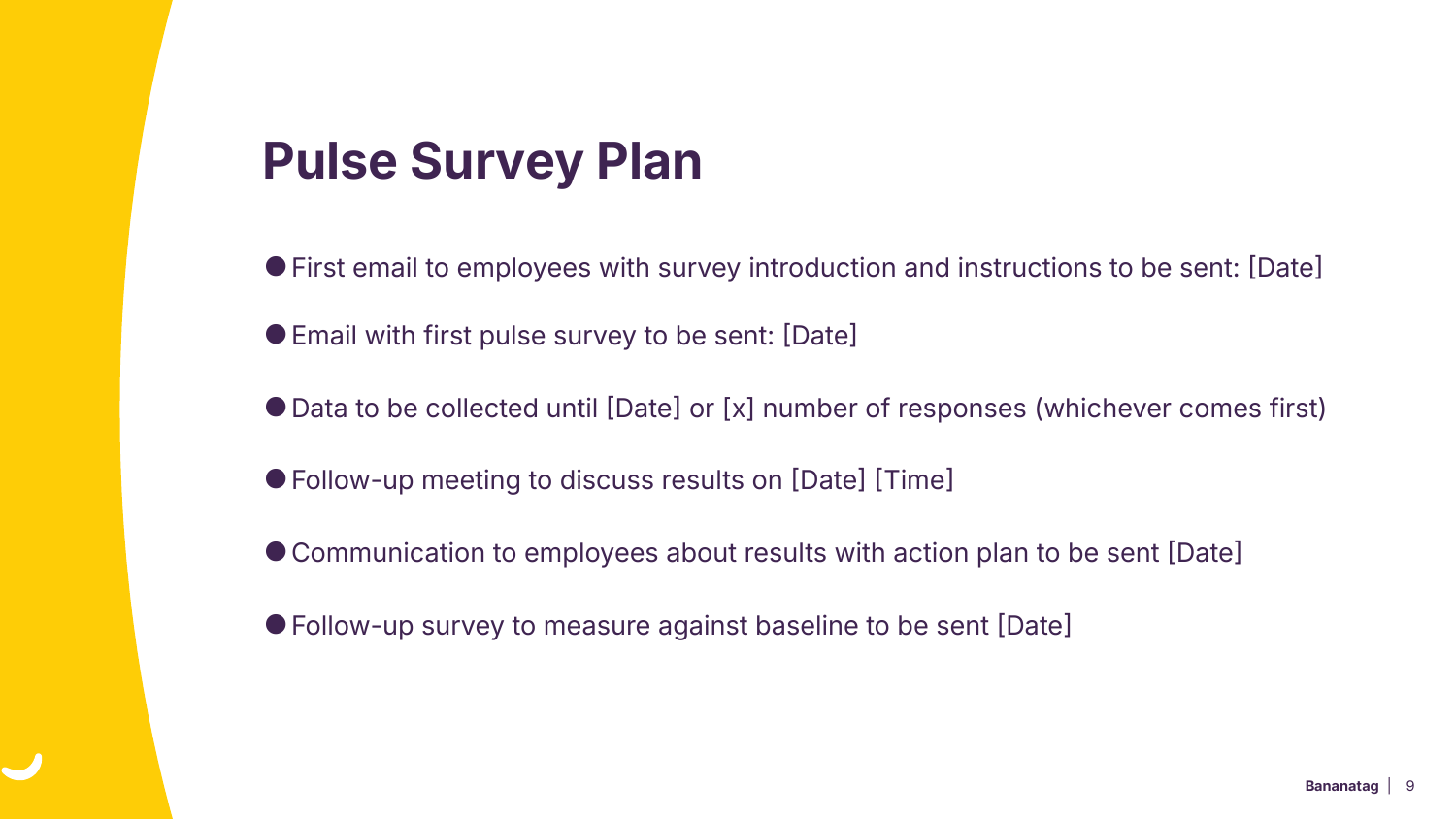

Pulse Survey Plan
First email to employees with survey introduction and instructions to be sent: [Date]
Email with first pulse survey to be sent: [Date]
Data to be collected until [Date] or [x] number of responses (whichever comes first)
Follow-up meeting to discuss results on [Date] [Time]
Communication to employees about results with action plan to be sent [Date]
Follow-up survey to measure against baseline to be sent [Date]